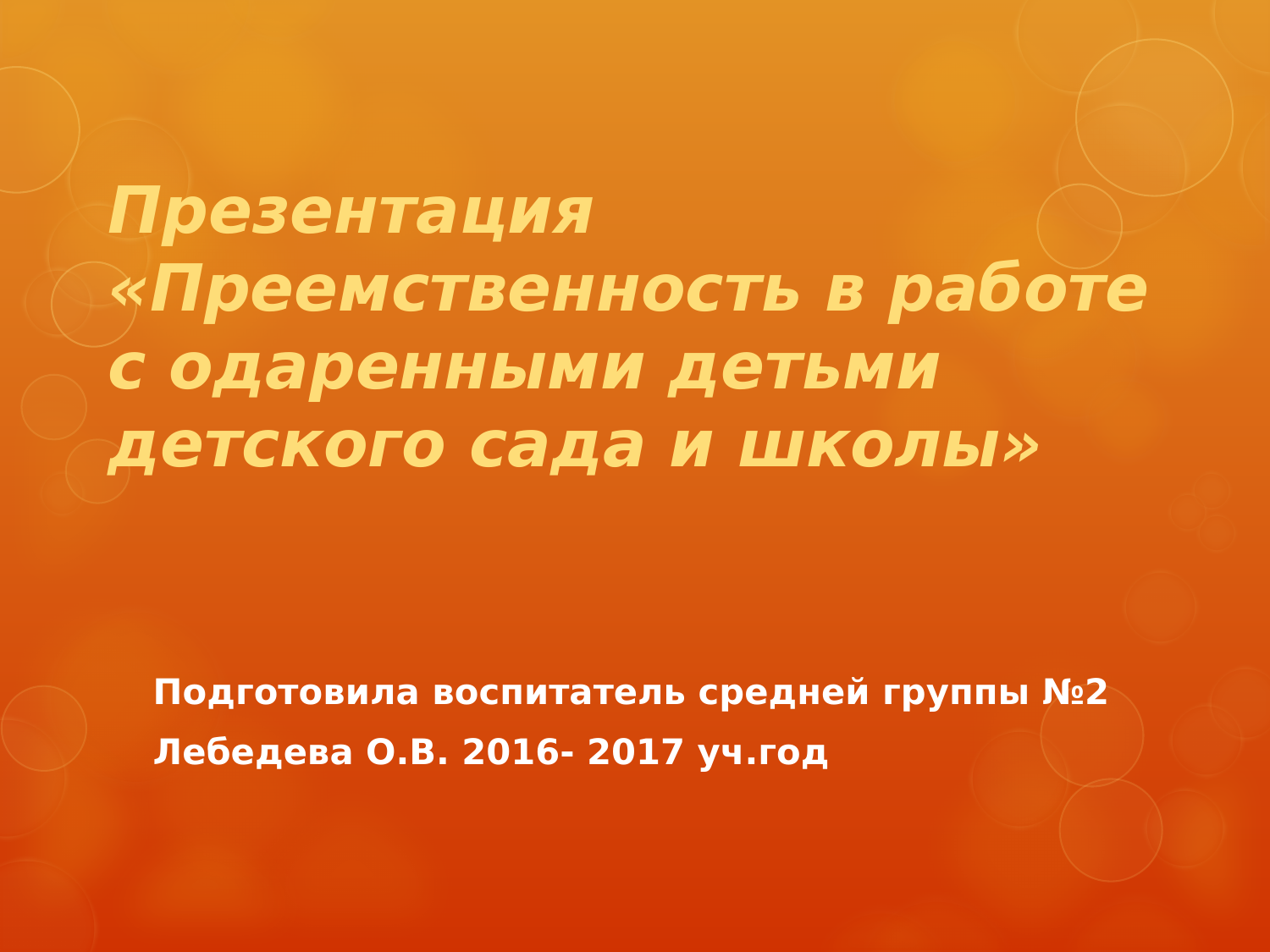

# Презентация «Преемственность в работе с одаренными детьми детского сада и школы»
Подготовила воспитатель средней группы №2
Лебедева О.В. 2016- 2017 уч.год